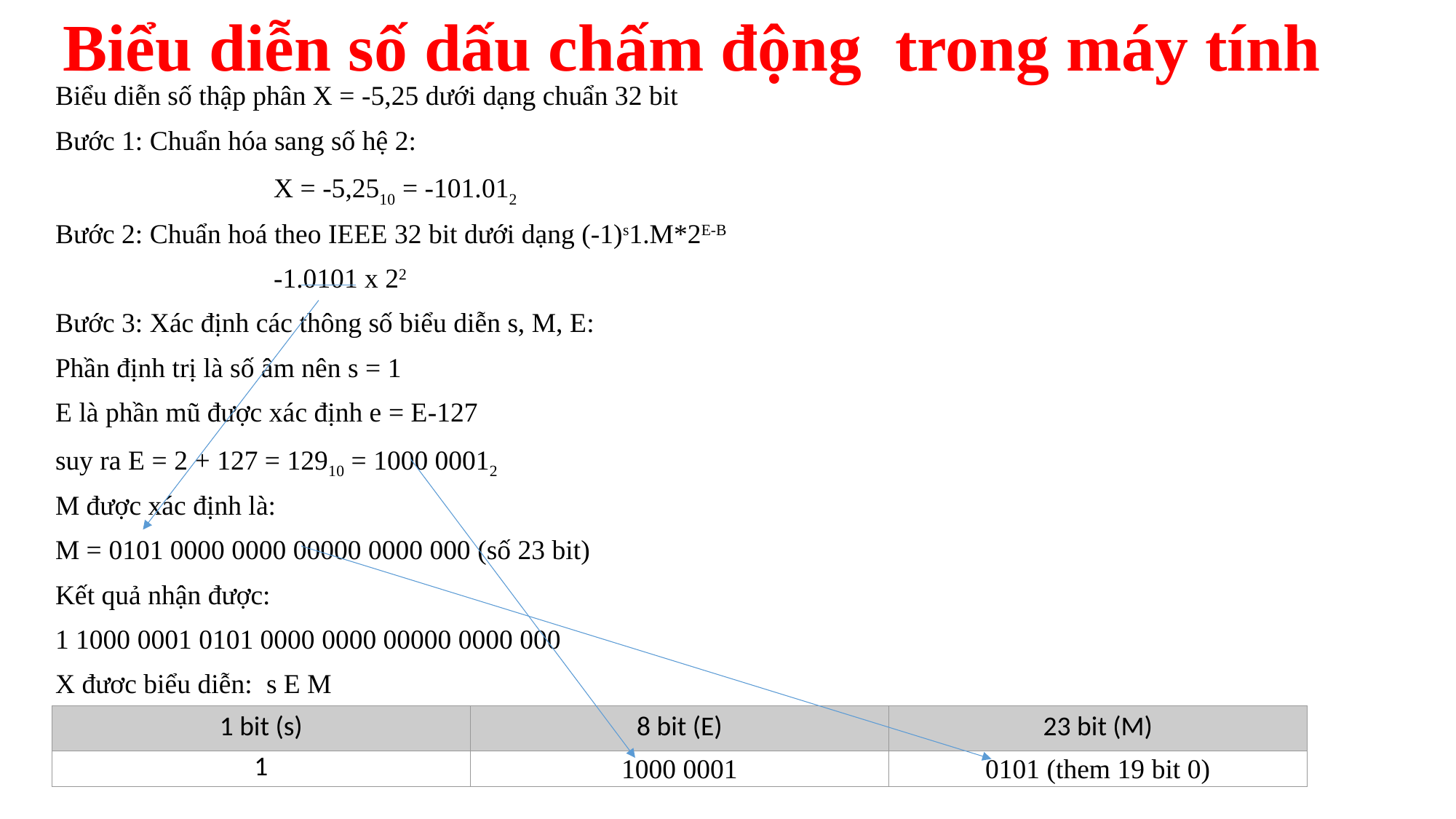

# Biểu diễn số dấu chấm động  trong máy tính
Biểu diễn số thập phân X = -5,25 dưới dạng chuẩn 32 bit
Bước 1: Chuẩn hóa sang số hệ 2:
		X = -5,2510 = -101.012
Bước 2: Chuẩn hoá theo IEEE 32 bit dưới dạng (-1)s1.M*2E-B
		-1.0101 x 22
Bước 3: Xác định các thông số biểu diễn s, M, E:
Phần định trị là số âm nên s = 1
E là phần mũ được xác định e = E-127
suy ra E = 2 + 127 = 12910 = 1000 00012
M được xác định là:
M = 0101 0000 0000 00000 0000 000 (số 23 bit)
Kết quả nhận được:
1 1000 0001 0101 0000 0000 00000 0000 000
X đươc biểu diễn:  s E M

| 1 bit (s) | 8 bit (E) | 23 bit (M) |
| --- | --- | --- |
| 1 | 1000 0001 | 0101 (them 19 bit 0) |